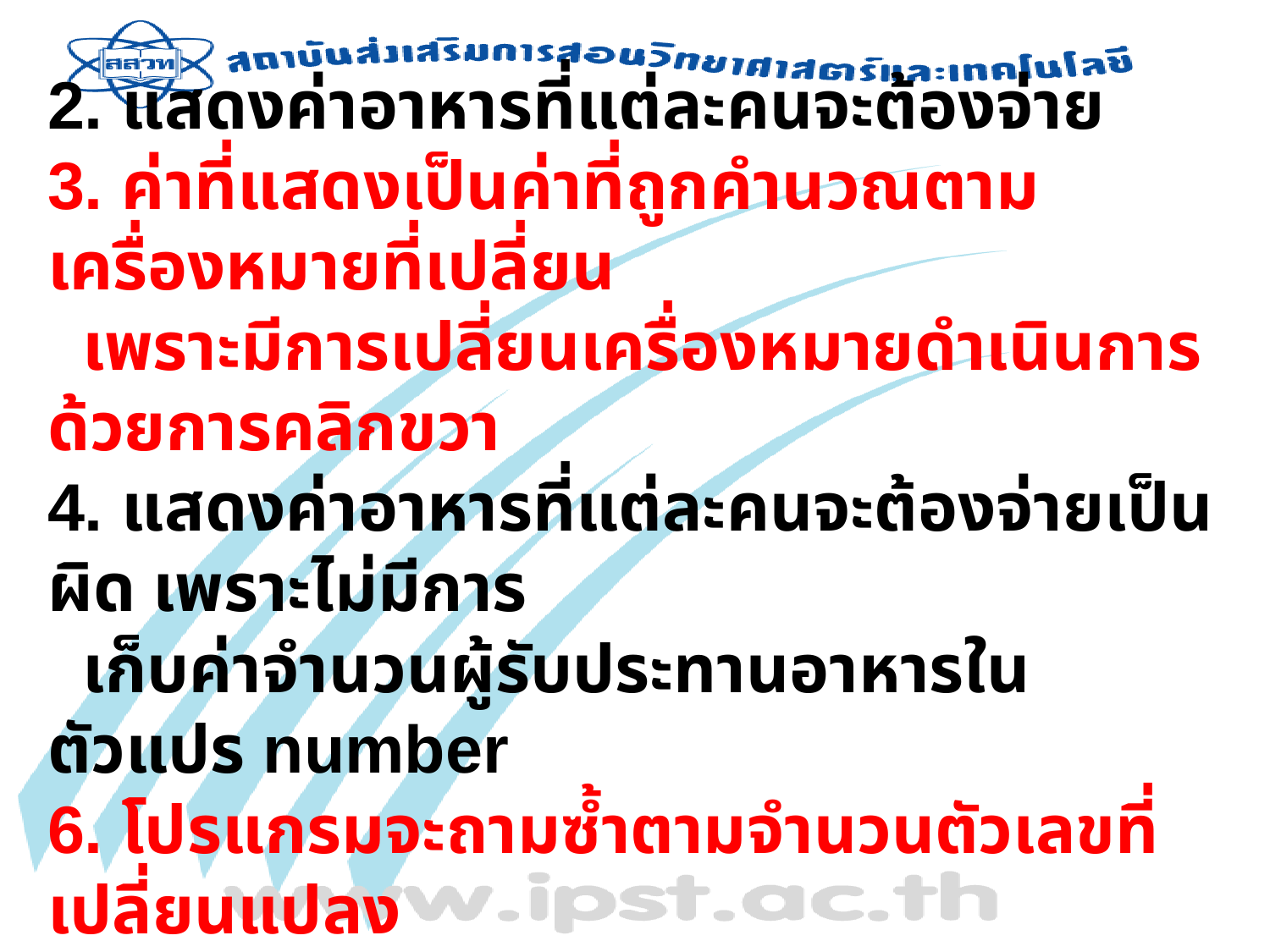

2. แสดงค่าอาหารที่แต่ละคนจะต้องจ่าย
3. ค่าที่แสดงเป็นค่าที่ถูกคำนวณตามเครื่องหมายที่เปลี่ยน
  เพราะมีการเปลี่ยนเครื่องหมายดำเนินการ ด้วยการคลิกขวา
4. แสดงค่าอาหารที่แต่ละคนจะต้องจ่ายเป็นผิด เพราะไม่มีการ
  เก็บค่าจำนวนผู้รับประทานอาหารในตัวแปร number
6. โปรแกรมจะถามซ้ำตามจำนวนตัวเลขที่เปลี่ยนแปลง
  ในบล็อก repeat.
7. ได้ เพราะรับค่าจำนวนรอบจากผู้ใช้ ใส่ในบล็อก repeat
8. round เพราะเป็นชื่อมีความหมายในการระบุถึงจำนวนรอบได้